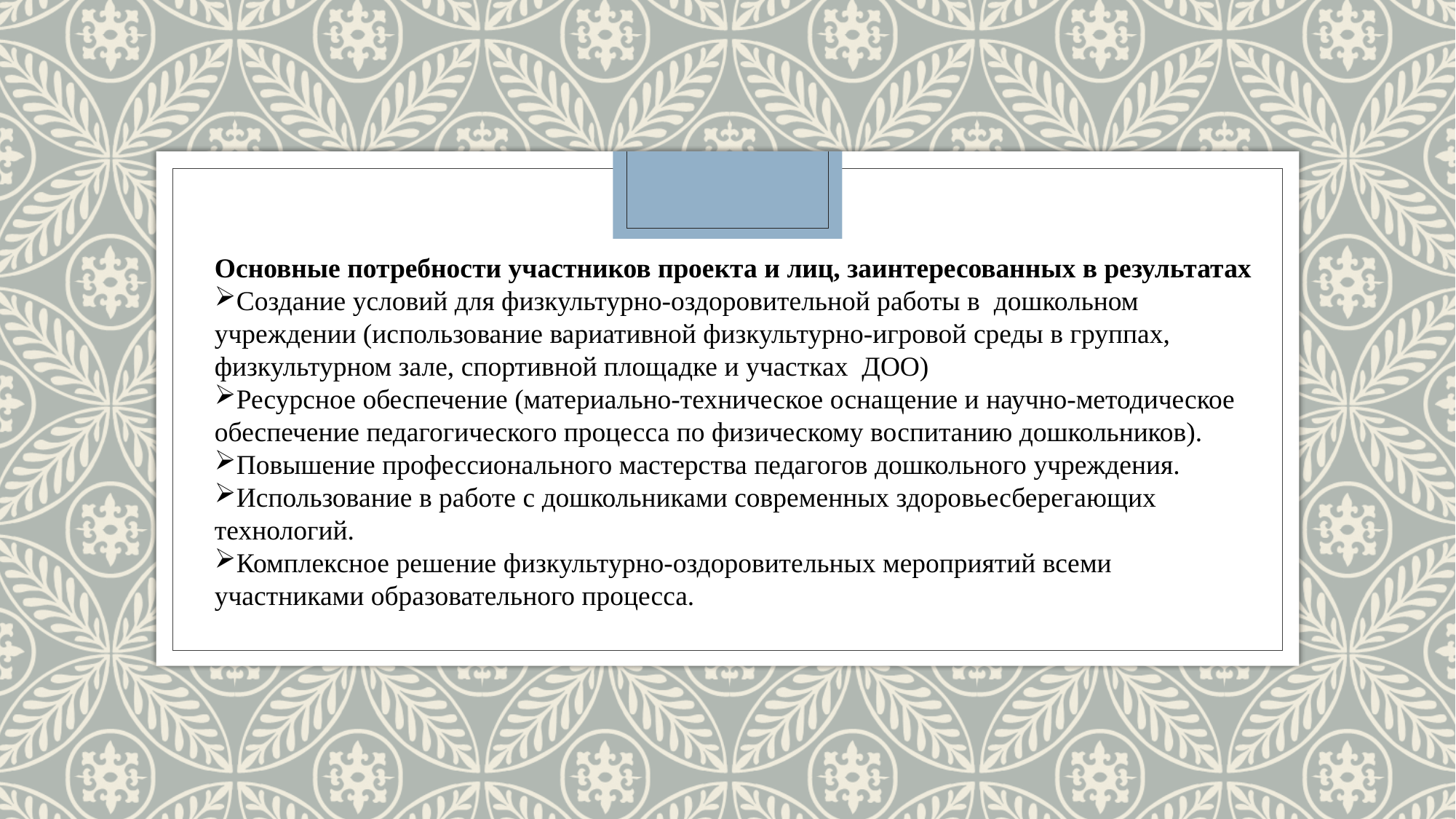

Основные потребности участников проекта и лиц, заинтересованных в результатах
Создание условий для физкультурно-оздоровительной работы в  дошкольном учреждении (использование вариативной физкультурно-игровой среды в группах, физкультурном зале, спортивной площадке и участках  ДОО)
Ресурсное обеспечение (материально-техническое оснащение и научно-методическое обеспечение педагогического процесса по физическому воспитанию дошкольников).
Повышение профессионального мастерства педагогов дошкольного учреждения.
Использование в работе с дошкольниками современных здоровьесберегающих технологий.
Комплексное решение физкультурно-оздоровительных мероприятий всеми участниками образовательного процесса.